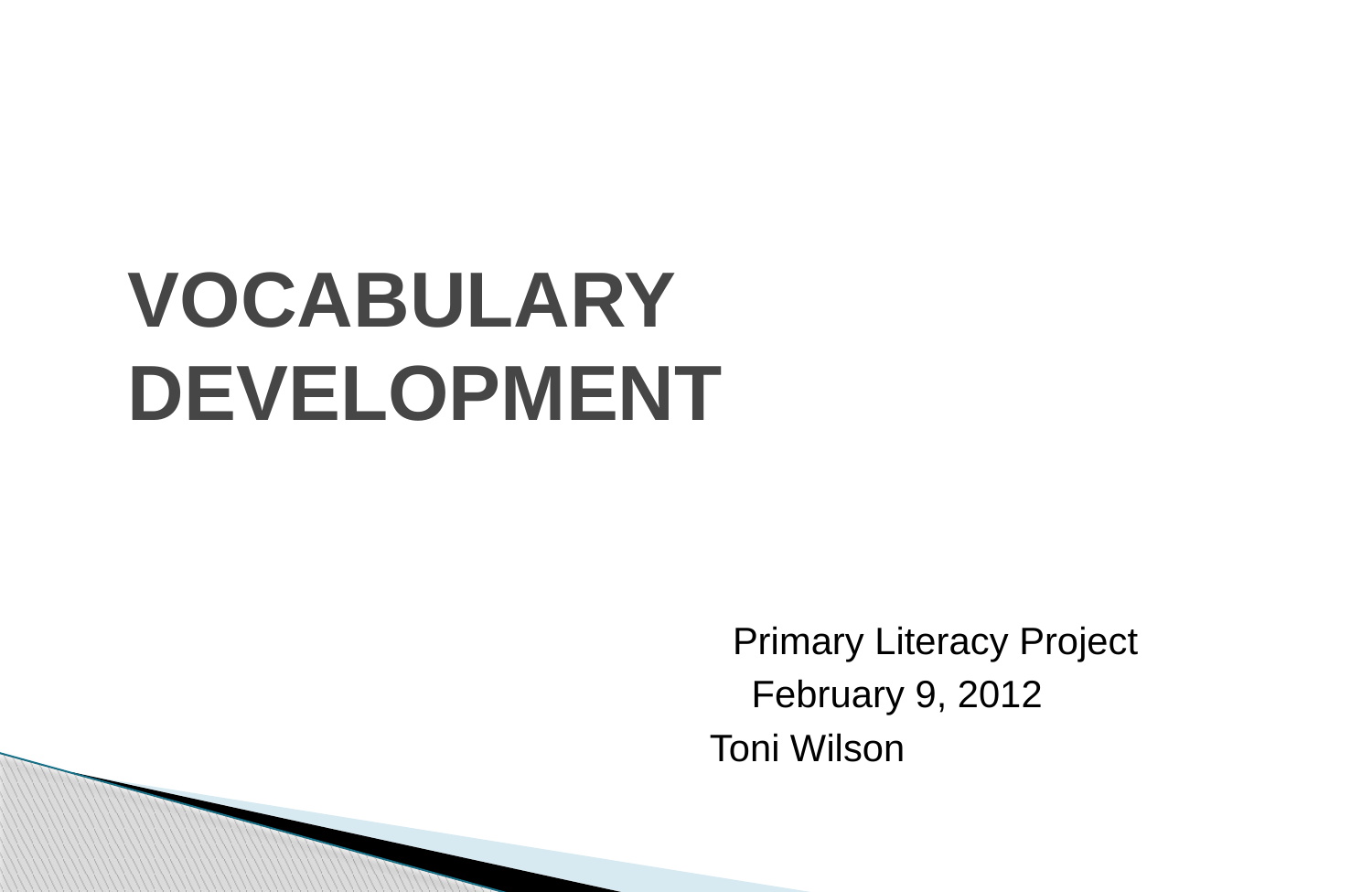

# VOCABULARY DEVELOPMENT
			                 Primary Literacy Project
		    February 9, 2012
	Toni Wilson

                         twilson@iusd.org